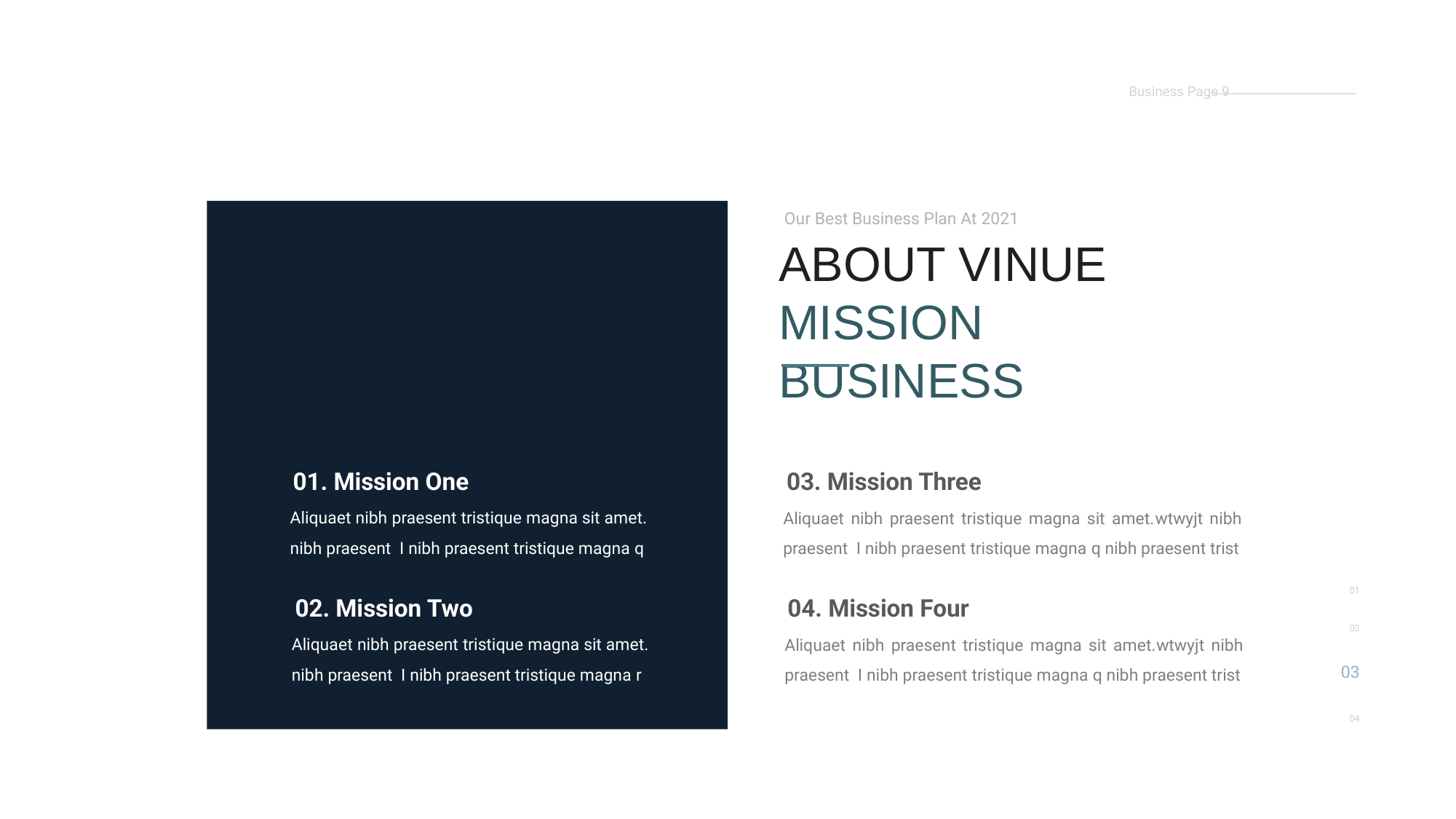

Business Page 9

Our Best Business Plan At 2021
ABOUT VINUE MISSION BUSINESS
01. Mission One
03. Mission Three
Aliquaet nibh praesent tristique magna sit amet. nibh praesent  I nibh praesent tristique magna q
Aliquaet nibh praesent tristique magna sit amet.wtwyjt nibh praesent  I nibh praesent tristique magna q nibh praesent trist
01
02
03
04
02. Mission Two
04. Mission Four
Aliquaet nibh praesent tristique magna sit amet. nibh praesent  I nibh praesent tristique magna r
Aliquaet nibh praesent tristique magna sit amet.wtwyjt nibh praesent  I nibh praesent tristique magna q nibh praesent trist